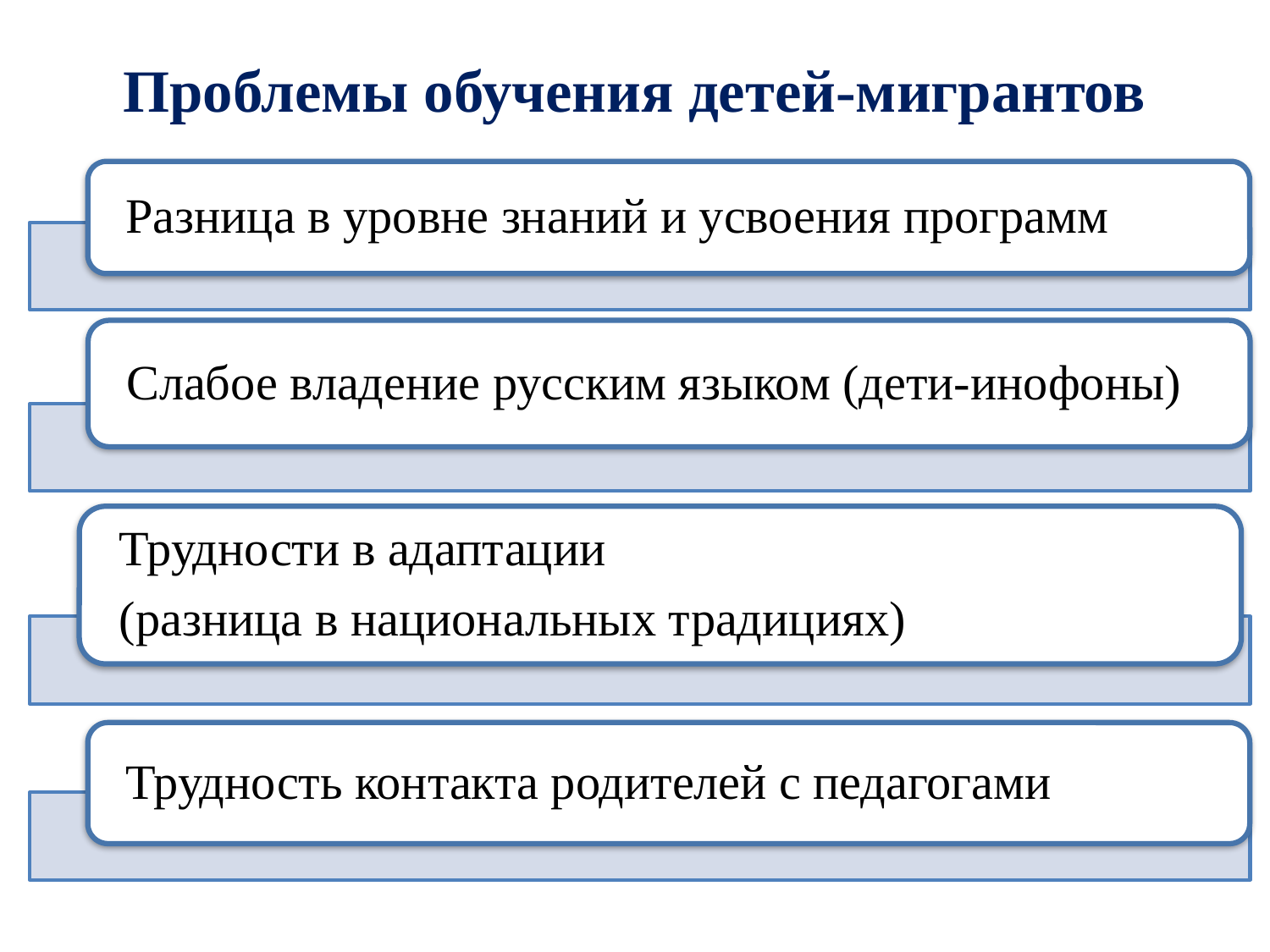

Проблемы обучения детей-мигрантов
Разница в уровне знаний и усвоения программ
Слабое владение русским языком (дети-инофоны)
Трудности в адаптации
(разница в национальных традициях)
Трудность контакта родителей с педагогами